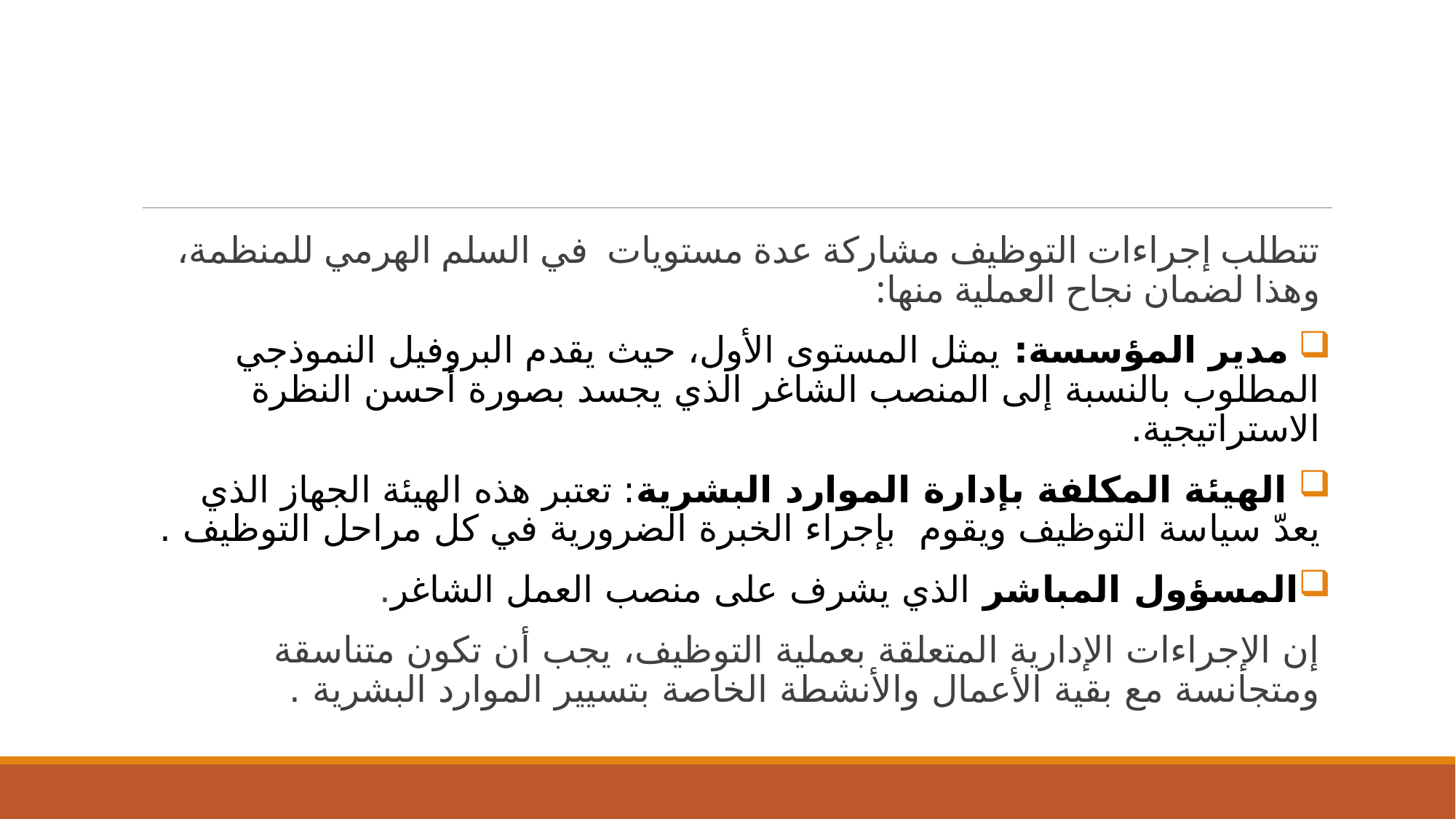

تتطلب إجراءات التوظيف مشاركة عدة مستويات  في السلم الهرمي للمنظمة، وهذا لضمان نجاح العملية منها:
 مدير المؤسسة: يمثل المستوى الأول، حيث يقدم البروفيل النموذجي المطلوب بالنسبة إلى المنصب الشاغر الذي يجسد بصورة أحسن النظرة الاستراتيجية.
 الهيئة المكلفة بإدارة الموارد البشرية: تعتبر هذه الهيئة الجهاز الذي يعدّ سياسة التوظيف ويقوم  بإجراء الخبرة الضرورية في كل مراحل التوظيف .
المسؤول المباشر الذي يشرف على منصب العمل الشاغر.
إن الإجراءات الإدارية المتعلقة بعملية التوظيف، يجب أن تكون متناسقة ومتجانسة مع بقية الأعمال والأنشطة الخاصة بتسيير الموارد البشرية .